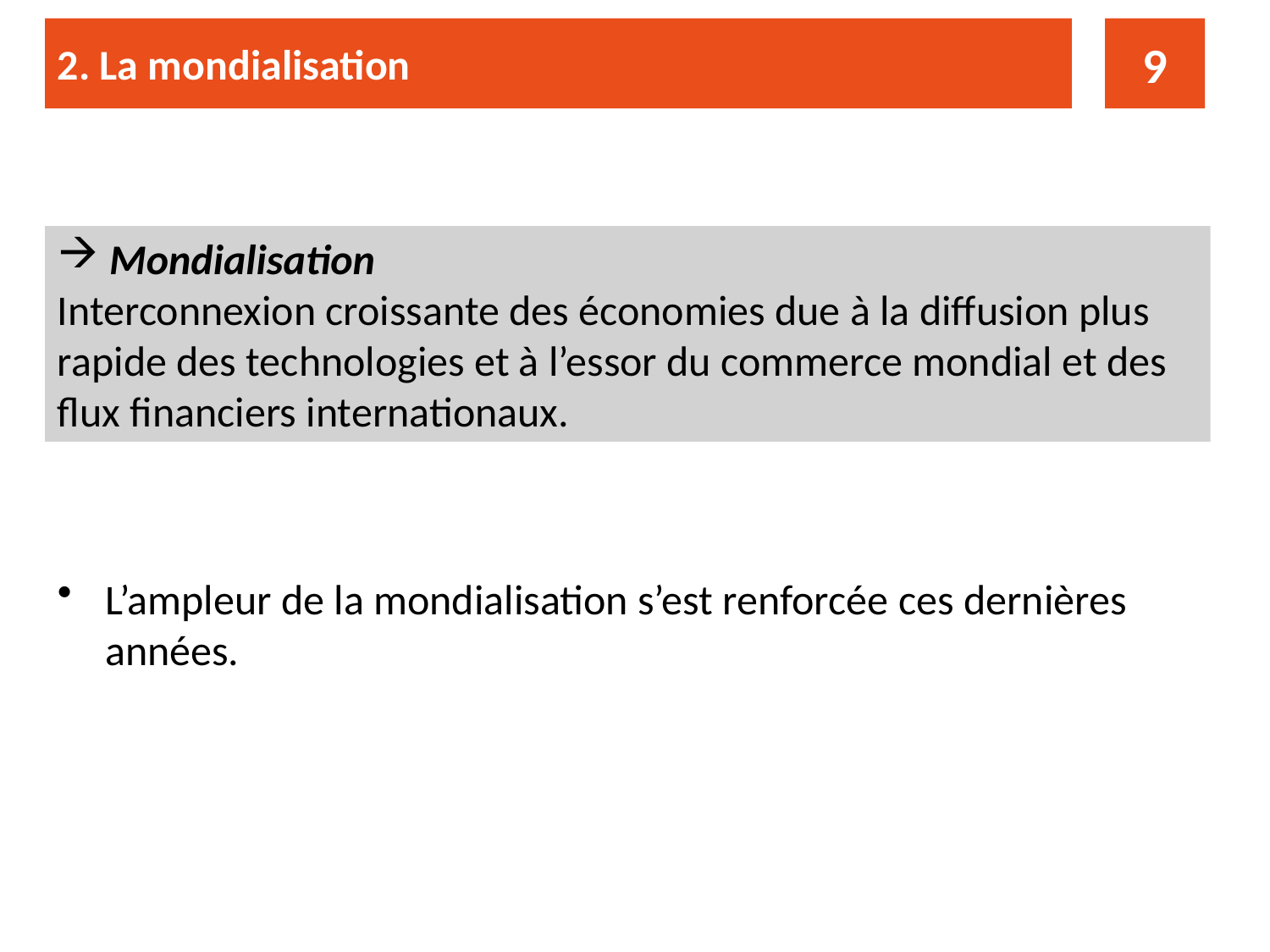

2. La mondialisation
9

 Mondialisation
Interconnexion croissante des économies due à la diffusion plus rapide des technologies et à l’essor du commerce mondial et des flux financiers internationaux.
L’ampleur de la mondialisation s’est renforcée ces dernières années.